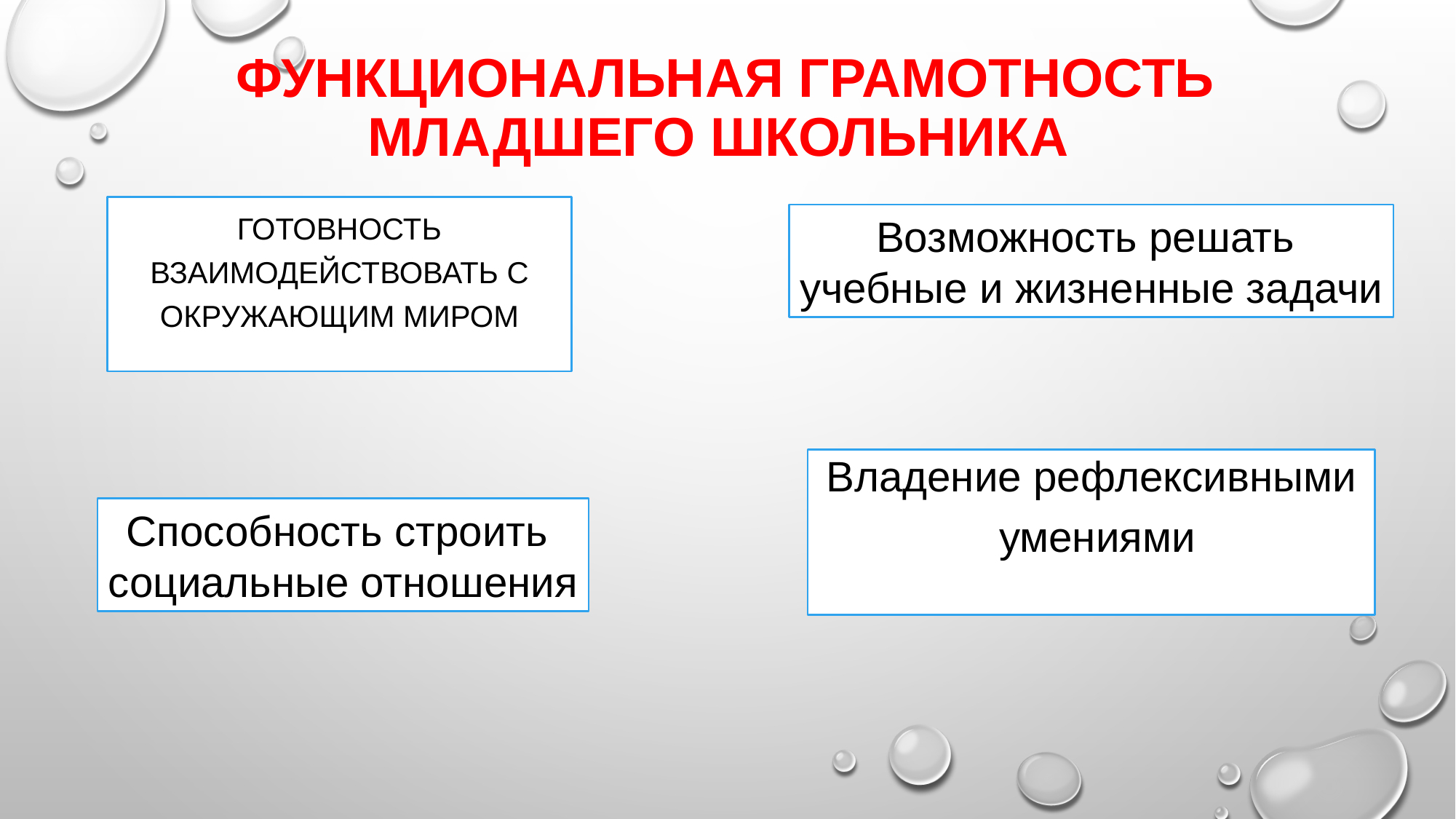

# Функциональная грамотность младшего школьника
Готовность взаимодействовать с окружающим миром
Возможность решать
учебные и жизненные задачи
Владение рефлексивными
 умениями
Способность строить
социальные отношения